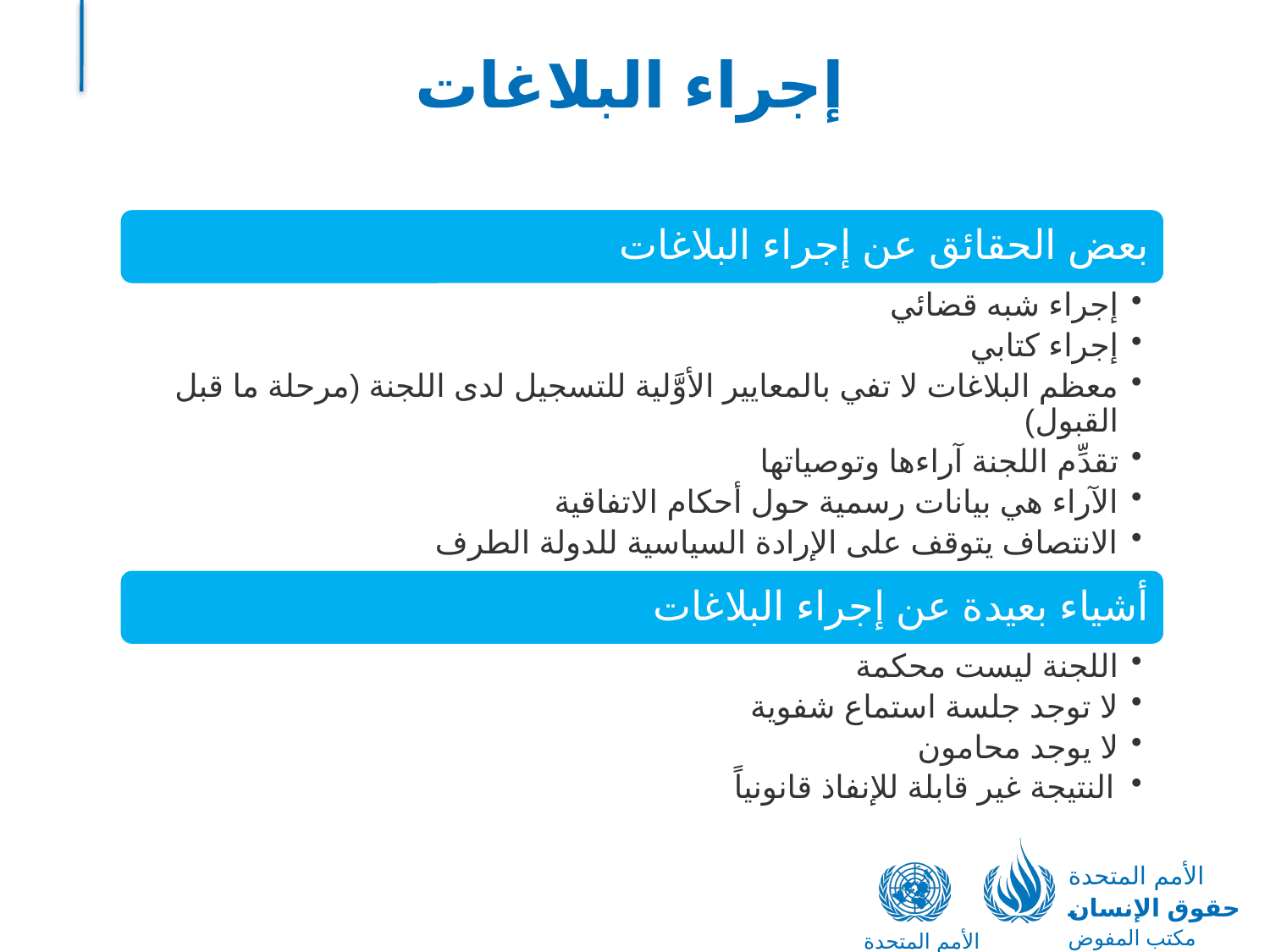

# إجراء البلاغات

بعض الحقائق عن إجراء البلاغات
إجراء شبه قضائي
إجراء كتابي
معظم البلاغات لا تفي بالمعايير الأوَّلية للتسجيل لدى اللجنة (مرحلة ما قبل القبول)
تقدِّم اللجنة آراءها وتوصياتها
الآراء هي بيانات رسمية حول أحكام الاتفاقية
الانتصاف يتوقف على الإرادة السياسية للدولة الطرف

أشياء بعيدة عن إجراء البلاغات
اللجنة ليست محكمة
لا توجد جلسة استماع شفوية
لا يوجد محامون
النتيجة غير قابلة للإنفاذ قانونياً
الأمم المتحدة
حقوق الإنسان
مكتب المفوض السامي
الأمم المتحدة